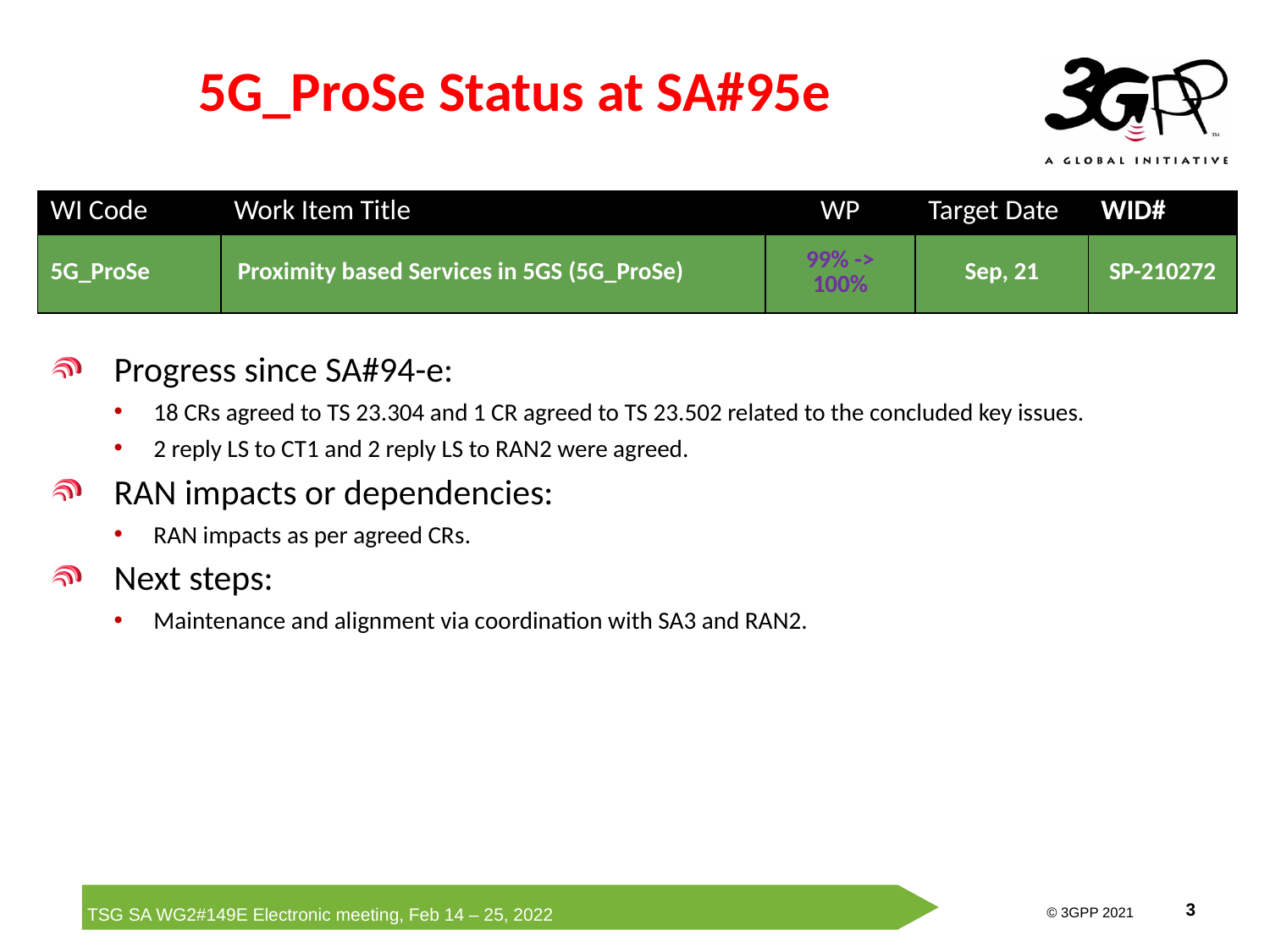

# 5G_ProSe Status at SA#95e
| WI Code | Work Item Title | WP | Target Date | WID# |
| --- | --- | --- | --- | --- |
| 5G\_ProSe | Proximity based Services in 5GS (5G\_ProSe) | 99% -> 100% | Sep, 21 | SP-210272 |
Progress since SA#94-e:
18 CRs agreed to TS 23.304 and 1 CR agreed to TS 23.502 related to the concluded key issues.
2 reply LS to CT1 and 2 reply LS to RAN2 were agreed.
RAN impacts or dependencies:
RAN impacts as per agreed CRs.
Next steps:
Maintenance and alignment via coordination with SA3 and RAN2.